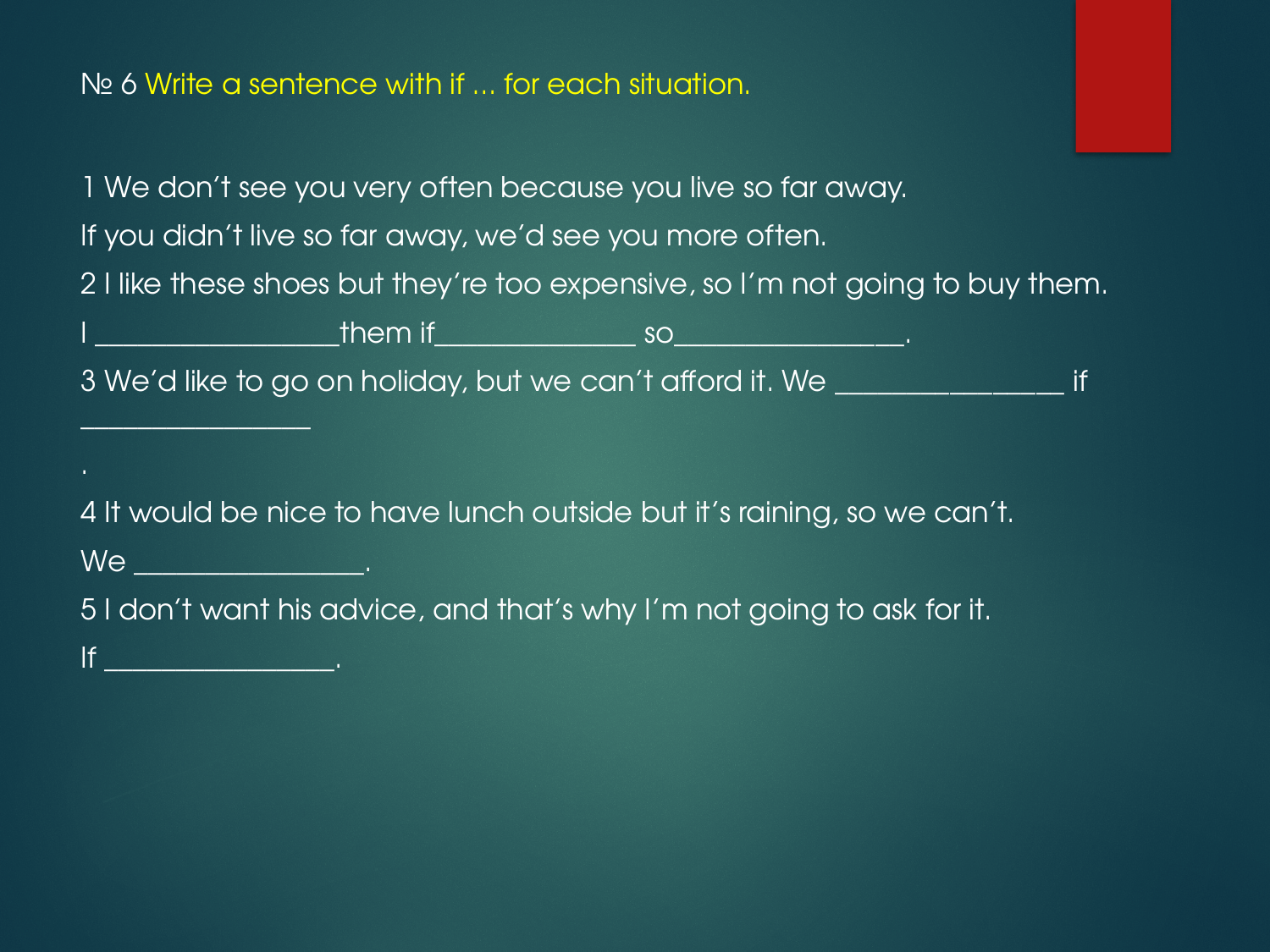

№ 6 Write a sentence with if … for each situation.
1 We don’t see you very often because you live so far away.
If you didn’t live so far away, we’d see you more often.
2 I like these shoes but they’re too expensive, so I’m not going to buy them.
I _________________them if______________ so________________.
3 We’d like to go on holiday, but we can’t afford it. We ________________ if ________________
.
4 It would be nice to have lunch outside but it’s raining, so we can’t.
We ________________.
5 I don’t want his advice, and that’s why I’m not going to ask for it.
If ________________.